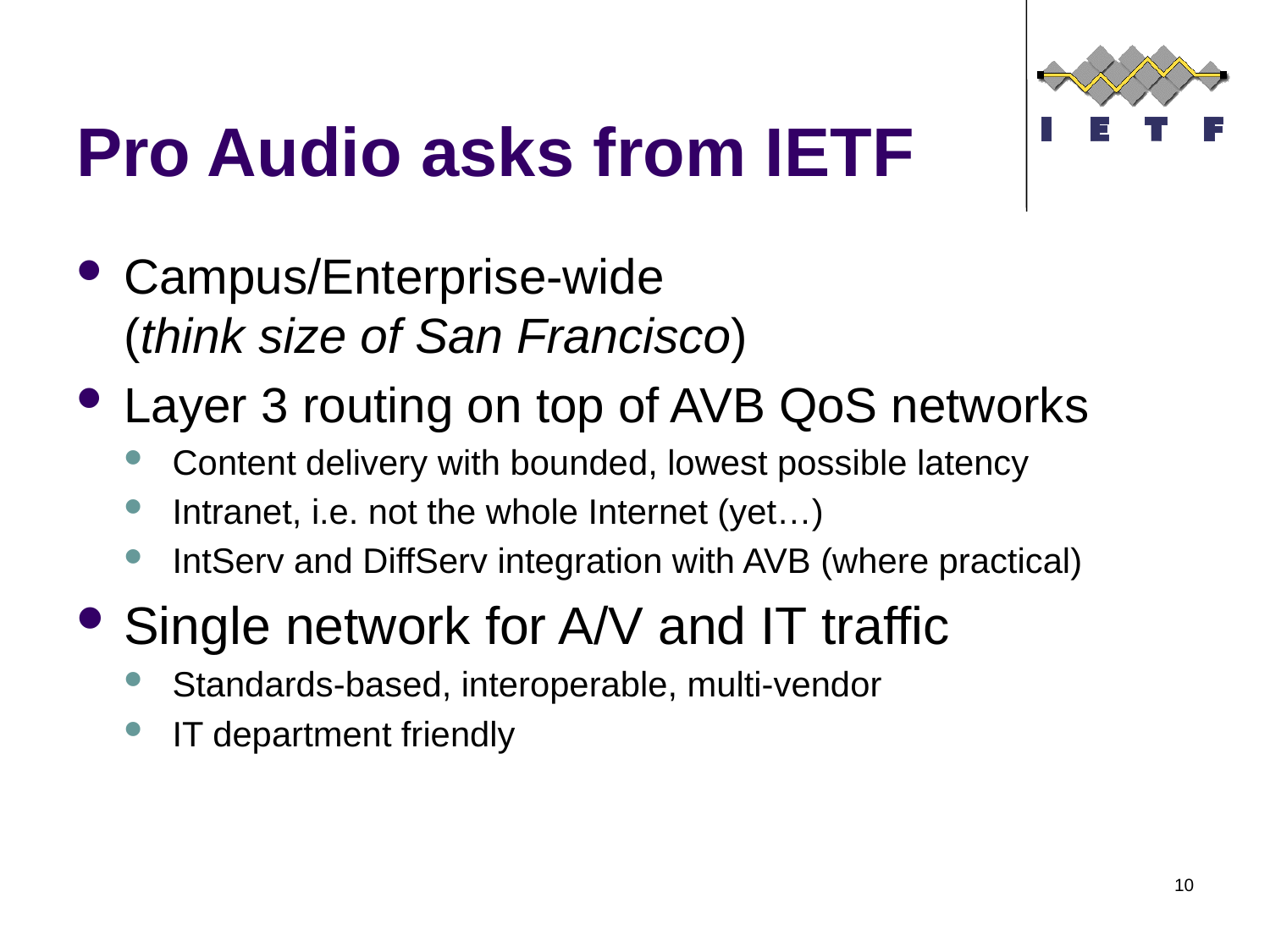

# Pro Audio asks from IETF
Campus/Enterprise-wide
(think size of San Francisco)
Layer 3 routing on top of AVB QoS networks
Content delivery with bounded, lowest possible latency
Intranet, i.e. not the whole Internet (yet…)
IntServ and DiffServ integration with AVB (where practical)
Single network for A/V and IT traffic
Standards-based, interoperable, multi-vendor
IT department friendly
10